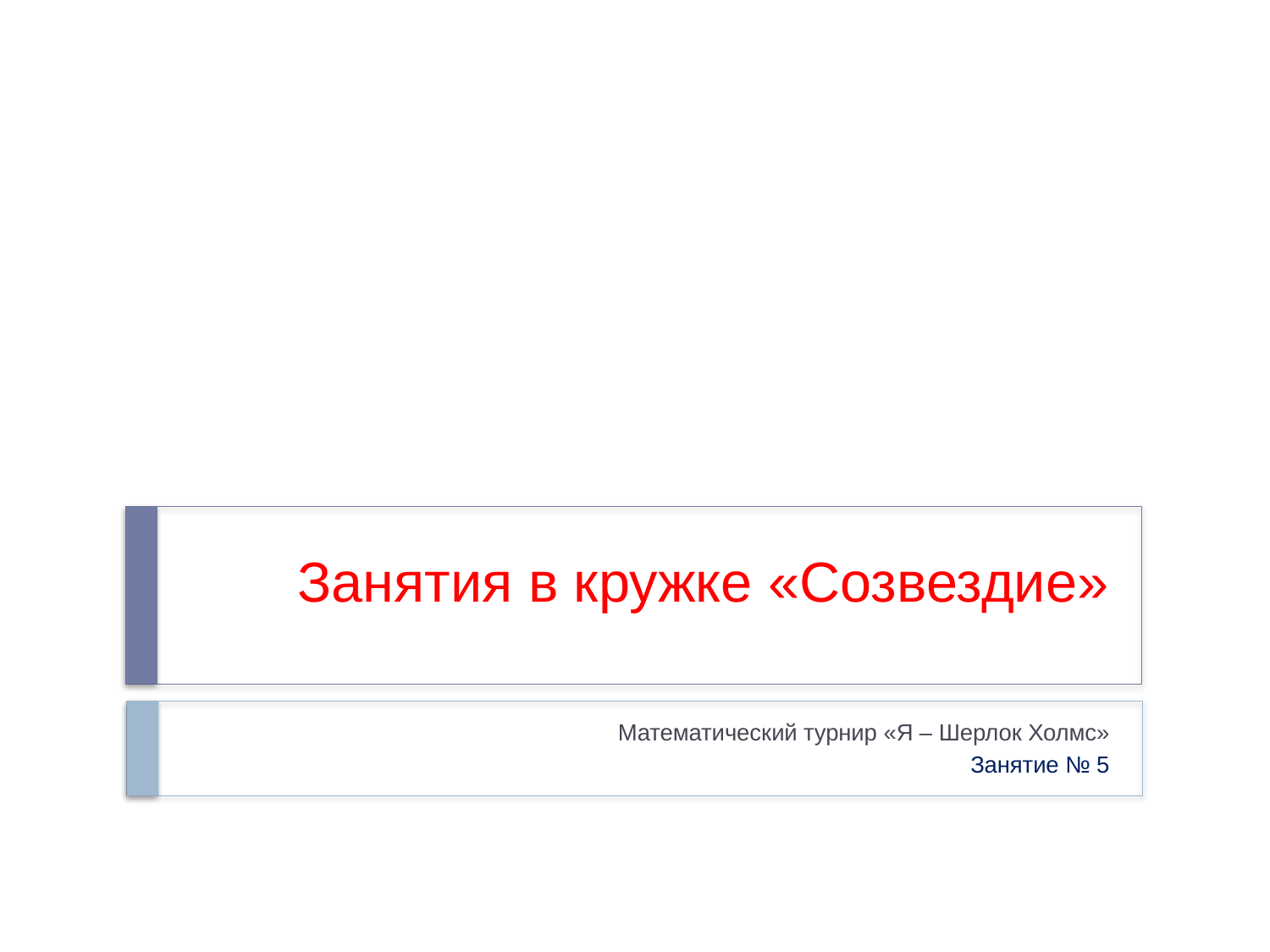

# Занятия в кружке «Созвездие»
Математический турнир «Я – Шерлок Холмс»
Занятие № 5